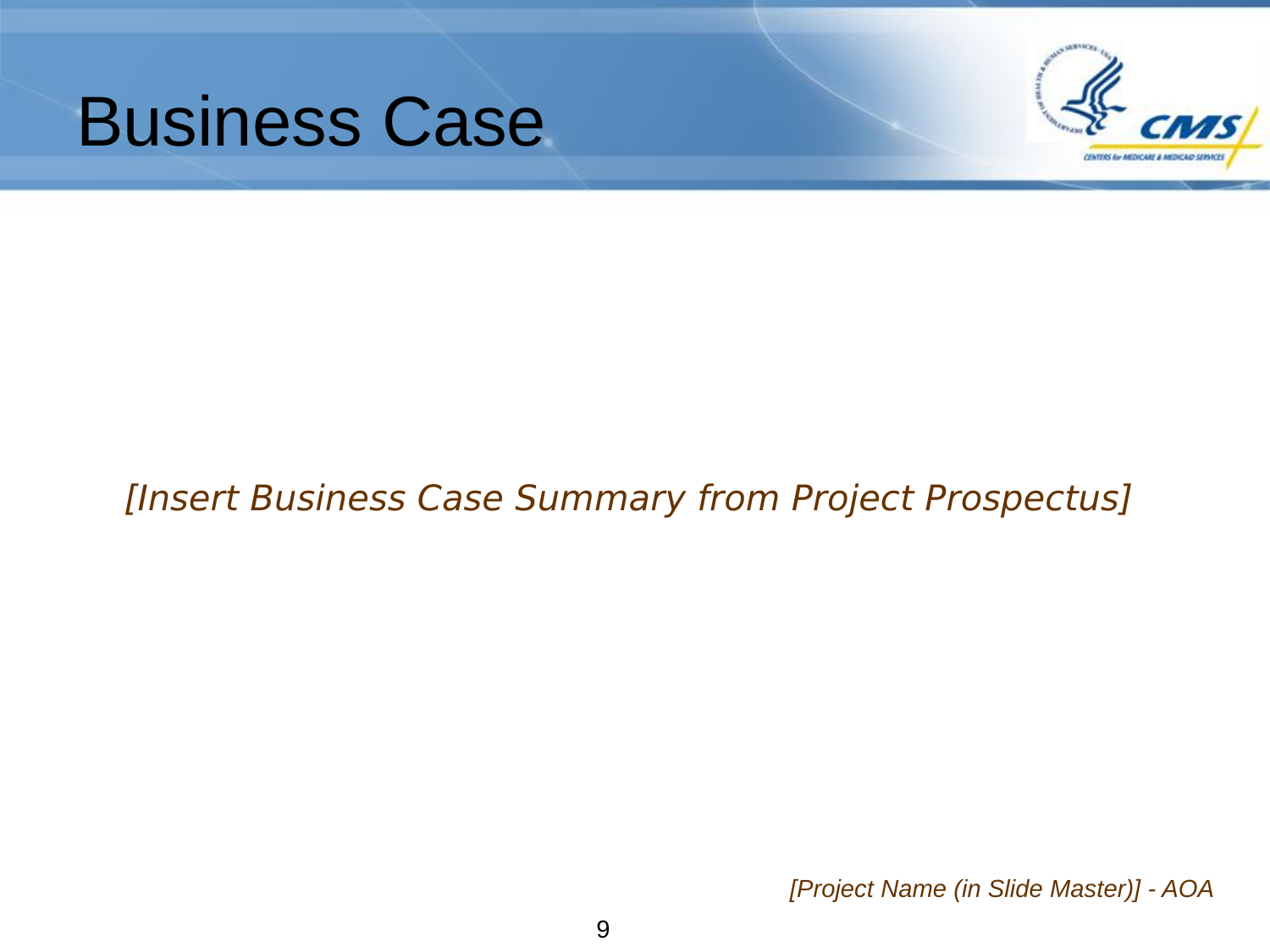

# Business Case

[Insert Business Case Summary from Project Prospectus]
[Project Name (in Slide Master)] - AOA
9